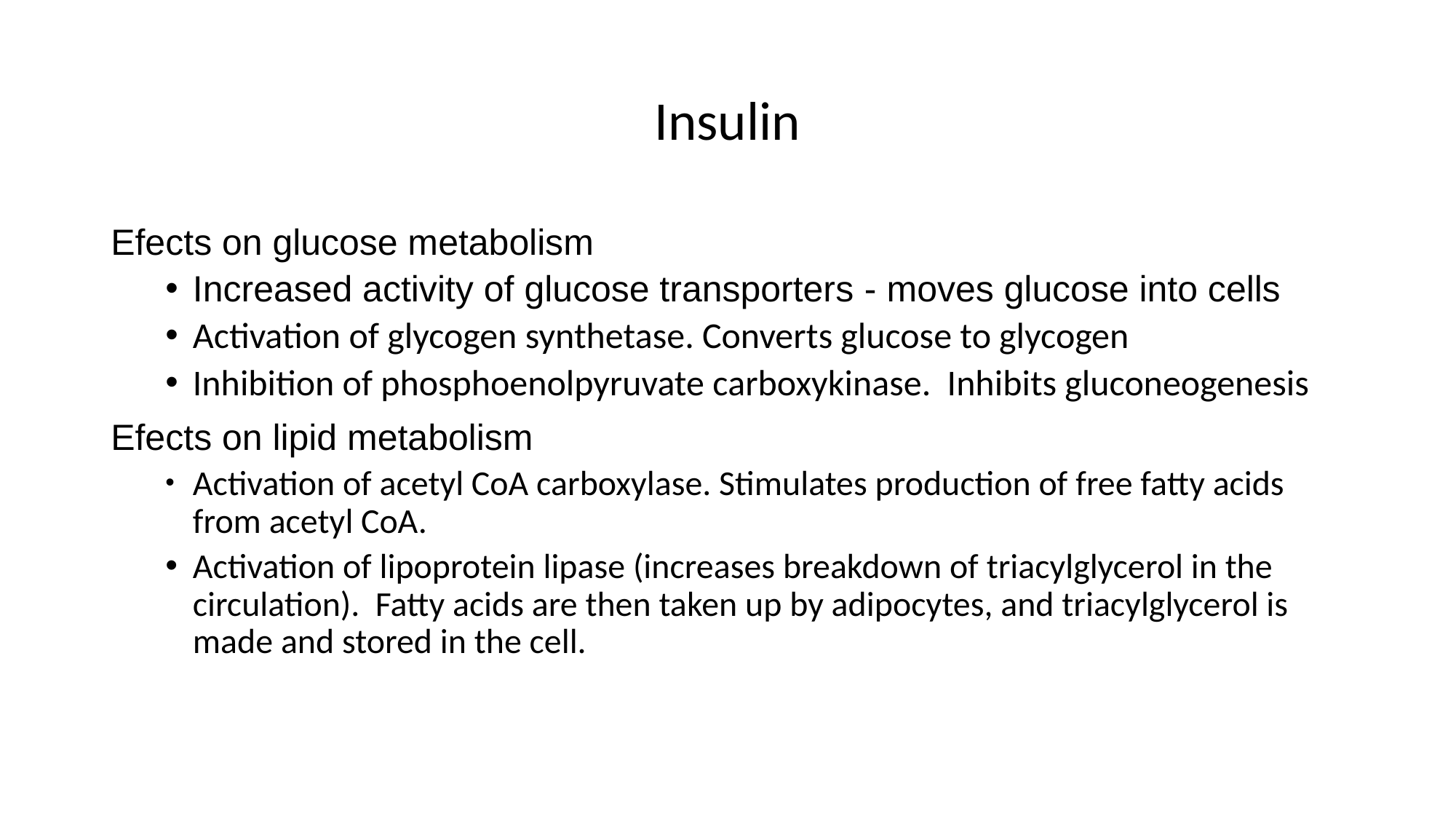

# Insulin
Efects on glucose metabolism
Increased activity of glucose transporters - moves glucose into cells
Activation of glycogen synthetase. Converts glucose to glycogen
Inhibition of phosphoenolpyruvate carboxykinase.  Inhibits gluconeogenesis
Efects on lipid metabolism
Activation of acetyl CoA carboxylase. Stimulates production of free fatty acids from acetyl CoA.
Activation of lipoprotein lipase (increases breakdown of triacylglycerol in the circulation).  Fatty acids are then taken up by adipocytes, and triacylglycerol is made and stored in the cell.